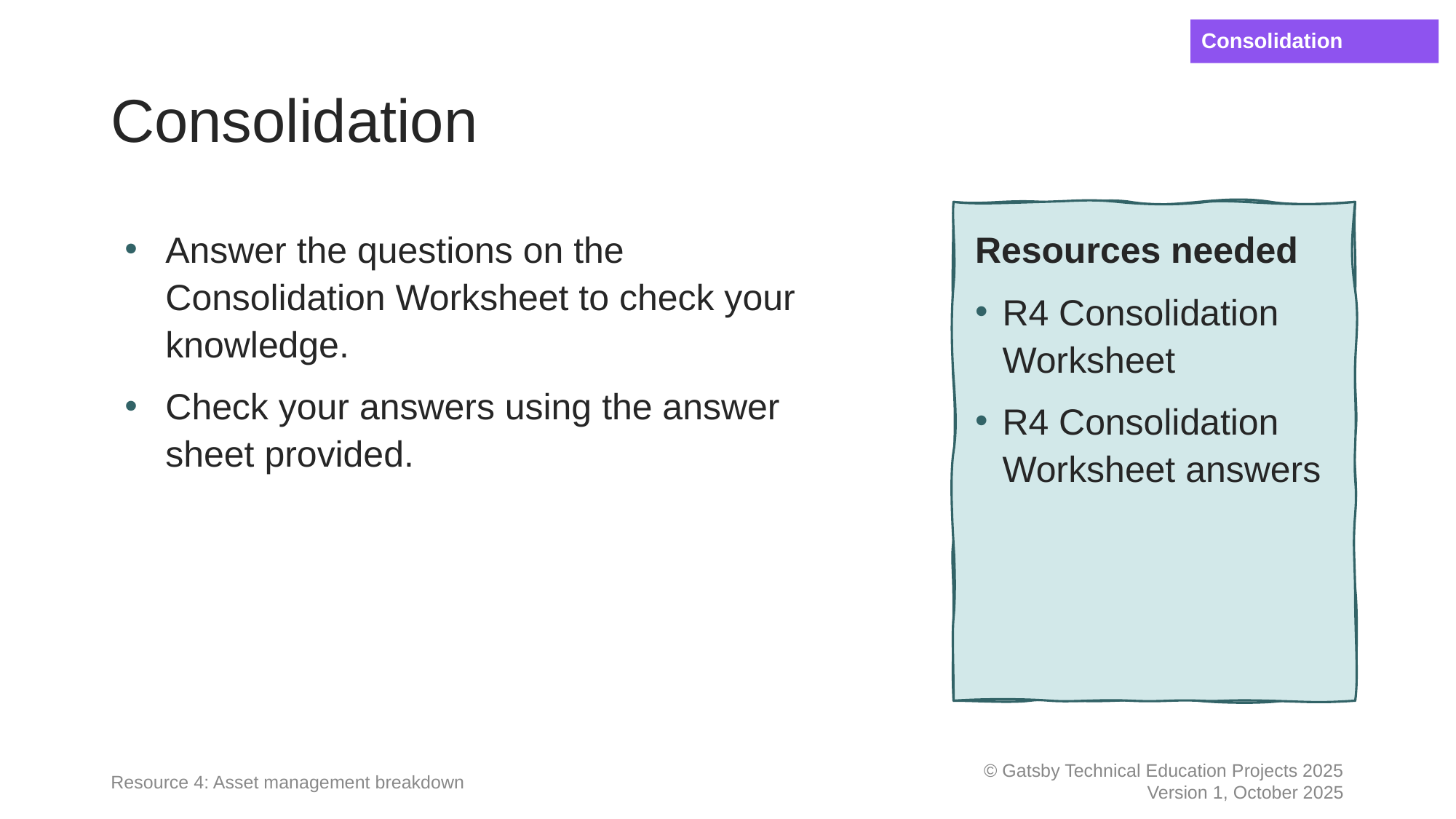

Consolidation
# Consolidation
Resources needed
R4 Consolidation Worksheet
R4 Consolidation Worksheet answers
Answer the questions on the Consolidation Worksheet to check your knowledge.
Check your answers using the answer sheet provided.
Resource 4: Asset management breakdown